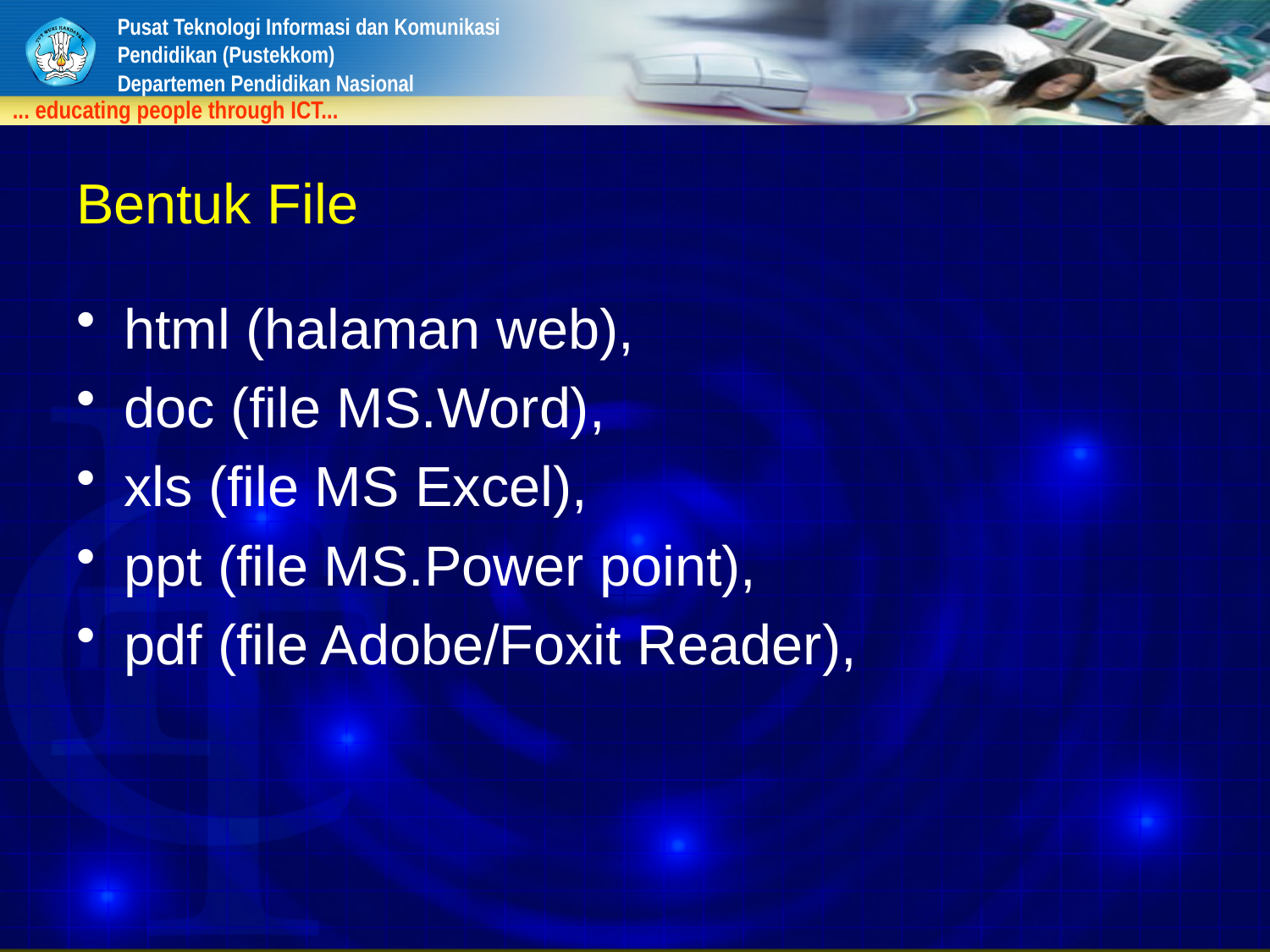

# Bentuk File
html (halaman web),
doc (file MS.Word),
xls (file MS Excel),
ppt (file MS.Power point),
pdf (file Adobe/Foxit Reader),